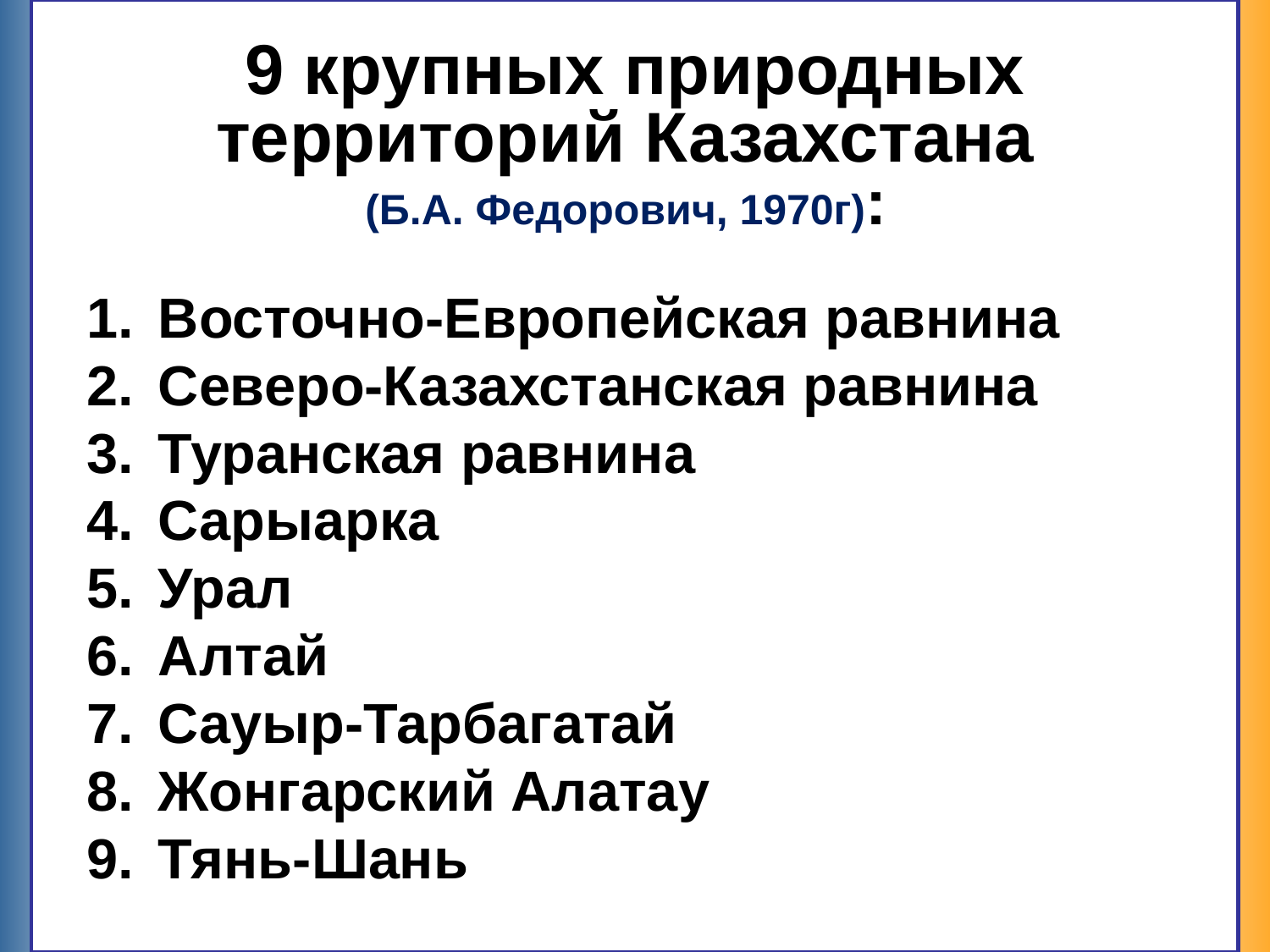

# 9 крупных природных территорий Казахстана (Б.А. Федорович, 1970г):
Восточно-Европейская равнина
Северо-Казахстанская равнина
Туранская равнина
Сарыарка
Урал
Алтай
Сауыр-Тарбагатай
Жонгарский Алатау
Тянь-Шань